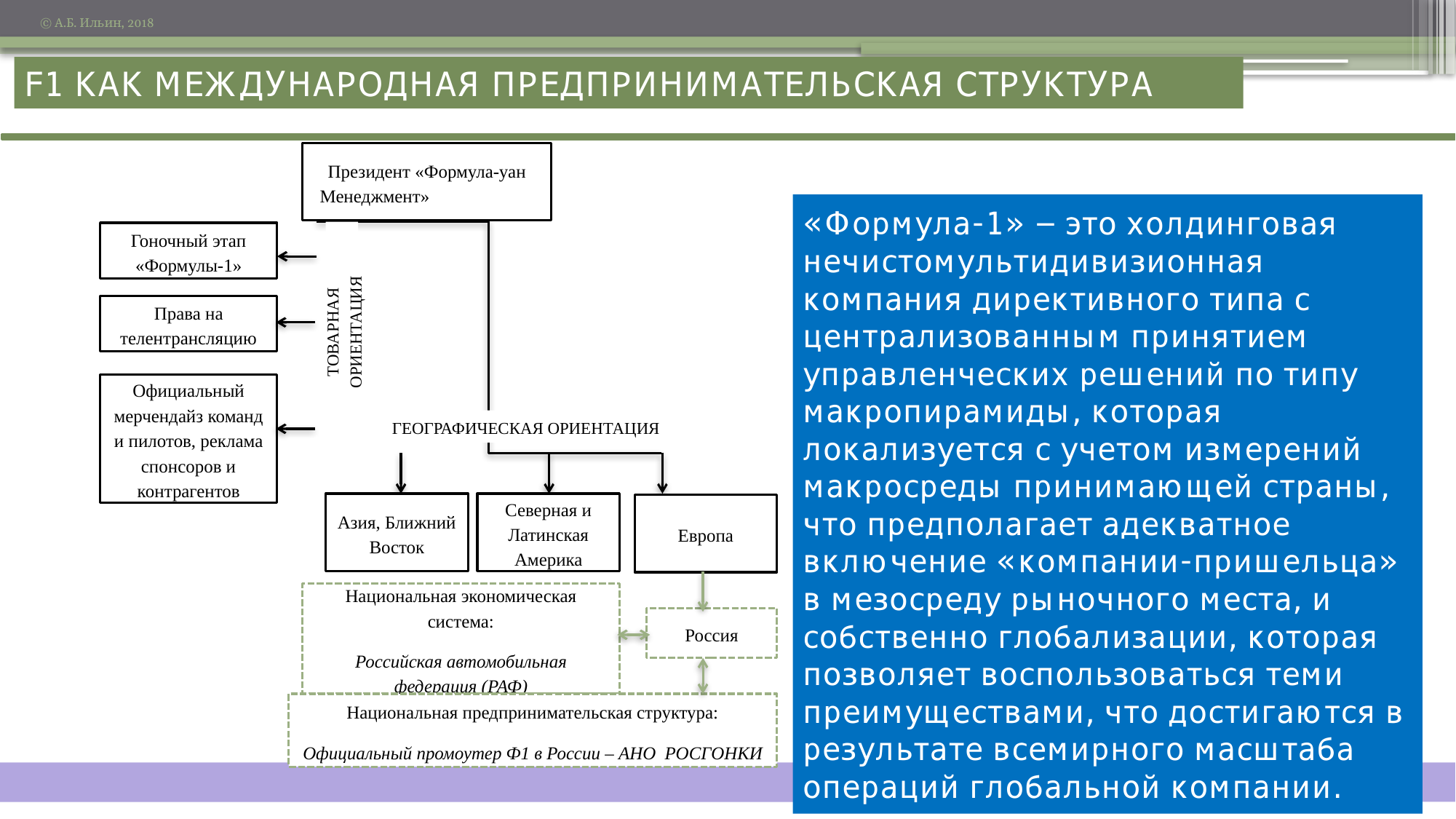

© А.Б. Ильин, 2018

# F1 КАК МЕЖДУНАРОДНАЯ ПРЕДПРИНИМАТЕЛЬСКАЯ СТРУКТУРА

Президент «Формула-уан Менеджмент»
Гоночный этап «Формулы-1»
Права на телентрансляцию
ТОВАРНАЯ ОРИЕНТАЦИЯ
Официальный мерчендайз команд и пилотов, реклама спонсоров и контрагентов
ГЕОГРАФИЧЕСКАЯ ОРИЕНТАЦИЯ
Азия, Ближний Восток
Северная и Латинская Америка
Европа
Национальная экономическая система:
Российская автомобильная федерация (РАФ)
Россия
Национальная предпринимательская структура:
Официальный промоутер Ф1 в России – АНО  РОСГОНКИ
«Формула-1» – это холдинговая нечистомультидивизионная компания директивного типа с централизованным принятием управленческих решений по типу макропирамиды, которая локализуется с учетом измерений макросреды принимающей страны, что предполагает адекватное включение «компании-пришельца» в мезосреду рыночного места, и собственно глобализации, которая позволяет воспользоваться теми преимуществами, что достигаются в результате всемирного масштаба операций глобальной компании.